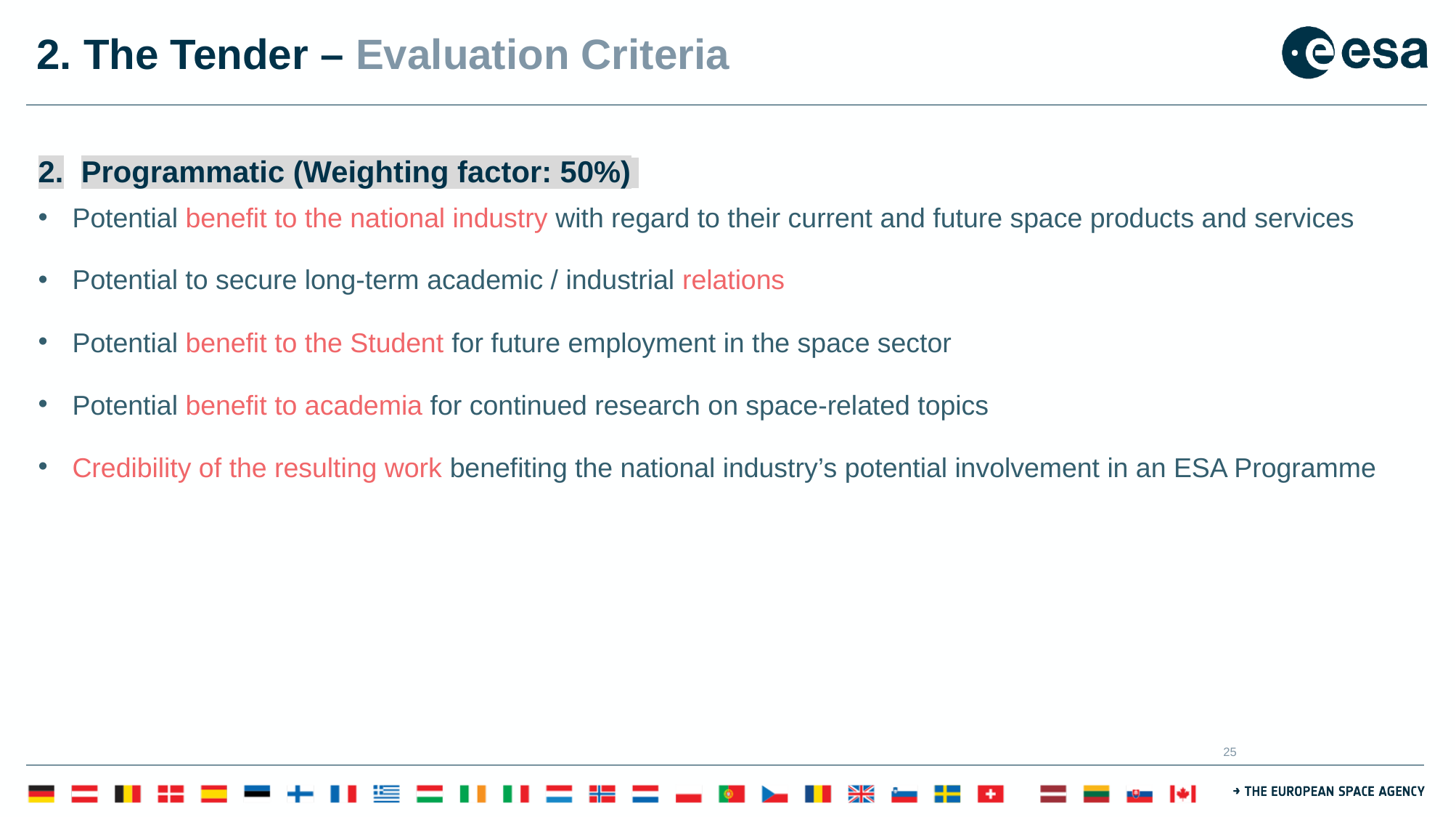

# 2. The Tender – Evaluation Criteria
Programmatic (Weighting factor: 50%)
Potential benefit to the national industry with regard to their current and future space products and services
Potential to secure long-term academic / industrial relations
Potential benefit to the Student for future employment in the space sector
Potential benefit to academia for continued research on space-related topics
Credibility of the resulting work benefiting the national industry’s potential involvement in an ESA Programme